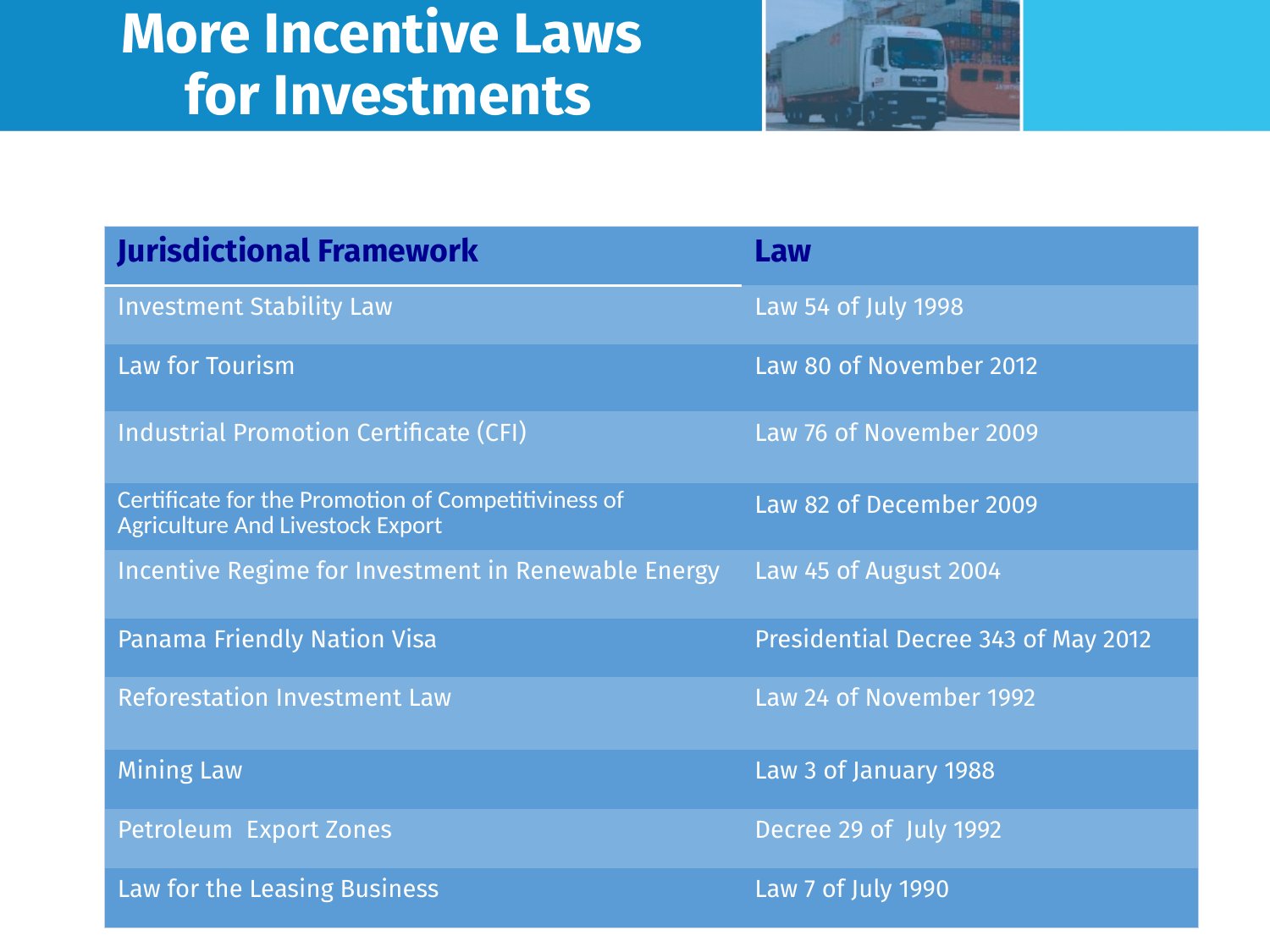

# More Incentive Laws for Investments
| Jurisdictional Framework | Law |
| --- | --- |
| Investment Stability Law | Law 54 of July 1998 |
| Law for Tourism | Law 80 of November 2012 |
| Industrial Promotion Certificate (CFI) | Law 76 of November 2009 |
| Certificate for the Promotion of Competitiviness of Agriculture And Livestock Export | Law 82 of December 2009 |
| Incentive Regime for Investment in Renewable Energy | Law 45 of August 2004 |
| Panama Friendly Nation Visa | Presidential Decree 343 of May 2012 |
| Reforestation Investment Law | Law 24 of November 1992 |
| Mining Law | Law 3 of January 1988 |
| Petroleum Export Zones | Decree 29 of July 1992 |
| Law for the Leasing Business | Law 7 of July 1990 |
29